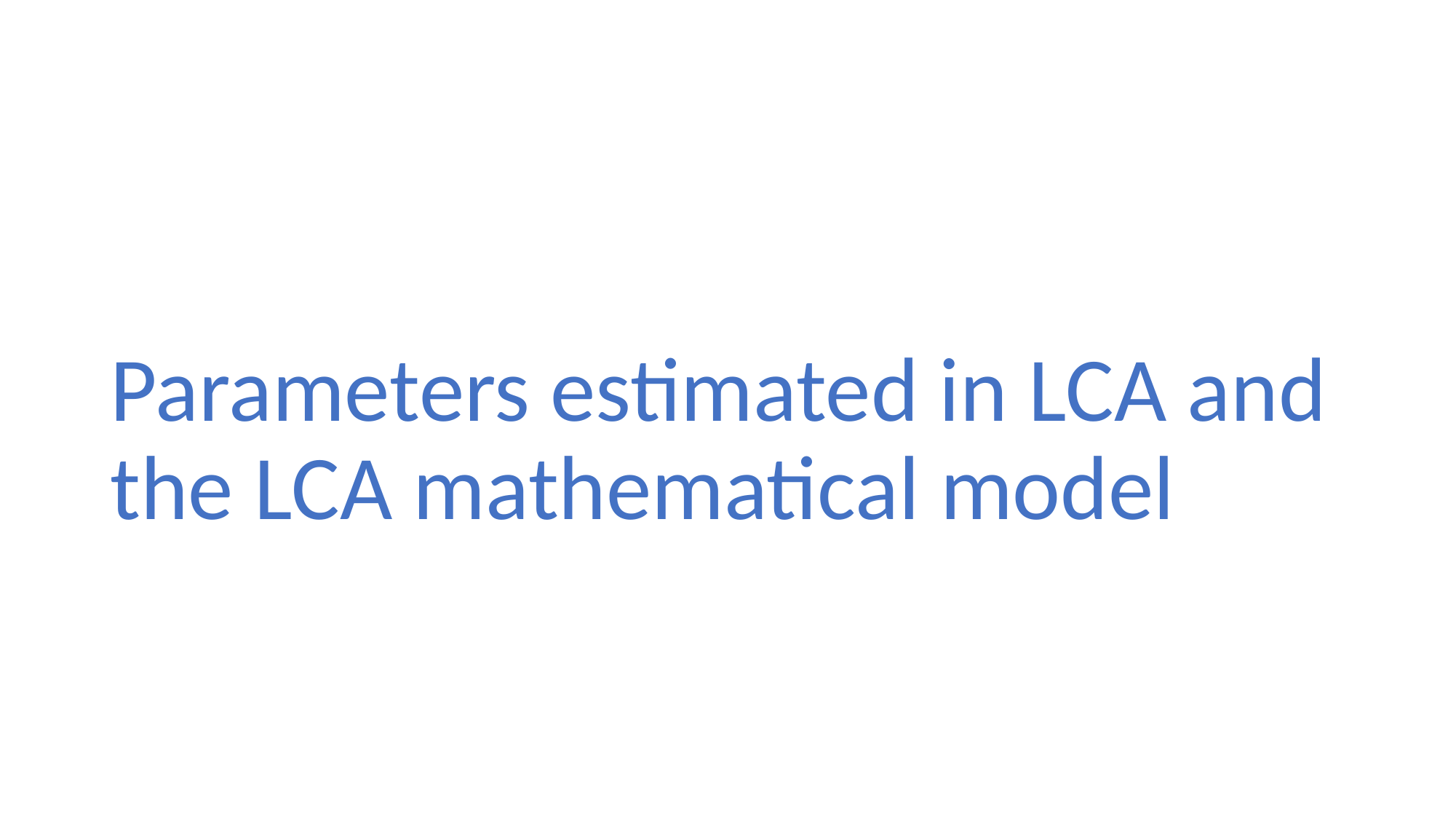

# Parameters estimated in LCA and the LCA mathematical model